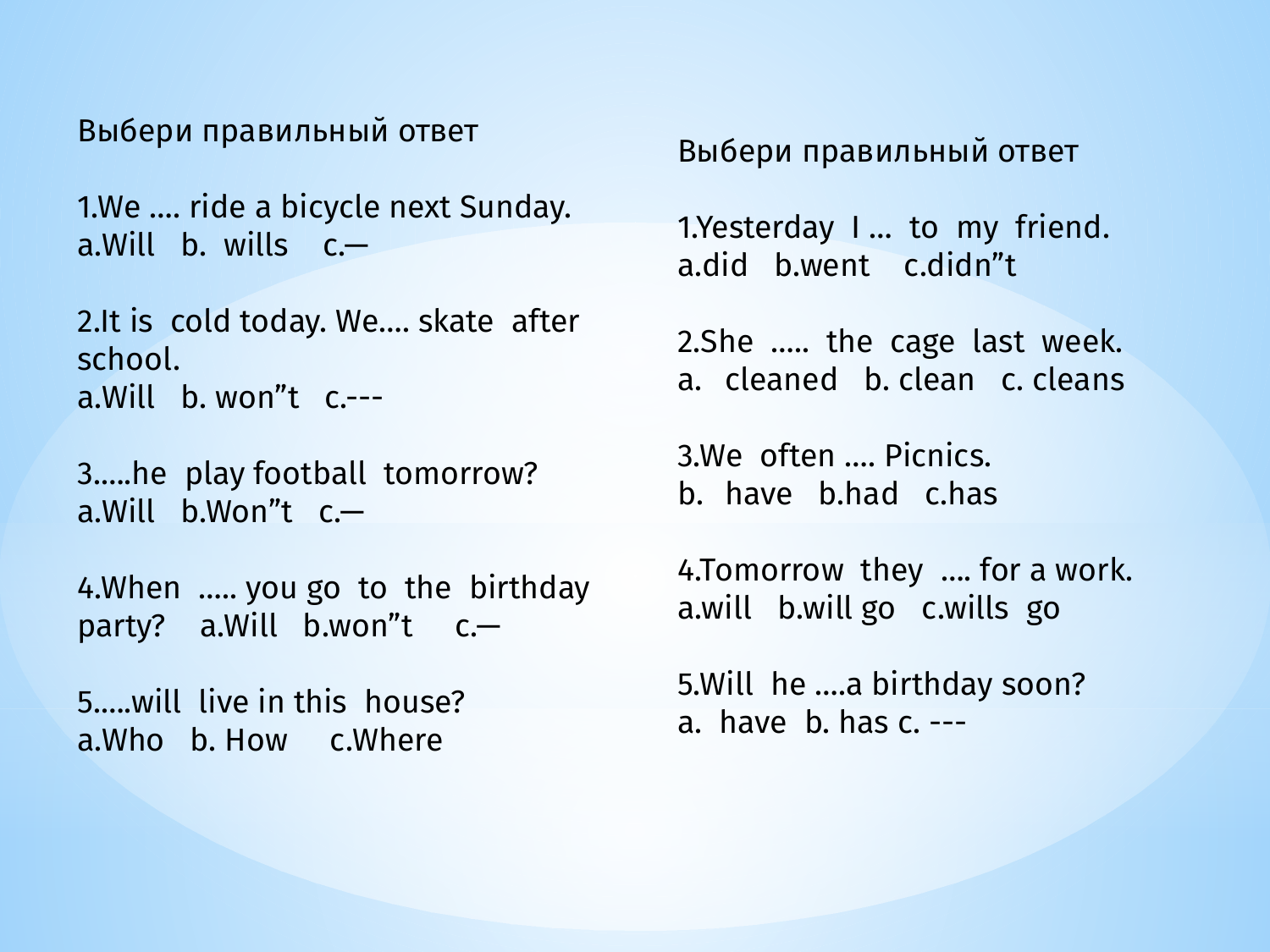

Выбери правильный ответ

1.We …. ride a bicycle next Sunday.
a.Will   b.  wills    c.—

2.It is  cold today. We…. skate  after  school.
a.Will   b. won”t   c.---

3.….he  play football  tomorrow?
a.Will   b.Won”t   c.—

4.When  ….. you go  to  the  birthday  party?    a.Will   b.won”t     c.—

5.….will  live in this  house?
a.Who   b. How     c.Where

Выбери правильный ответ

1.Yesterday  I …  to  my  friend.
a.did   b.went    c.didn”t

2.She  …..  the  cage  last  week.
cleaned   b. clean   c. cleans

3.We  often …. Picnics.
have   b.had   c.has

4.Tomorrow  they  …. for a work.
a.will   b.will go   c.wills  go

5.Will  he ….a birthday soon?
a.  have  b. has c. ---